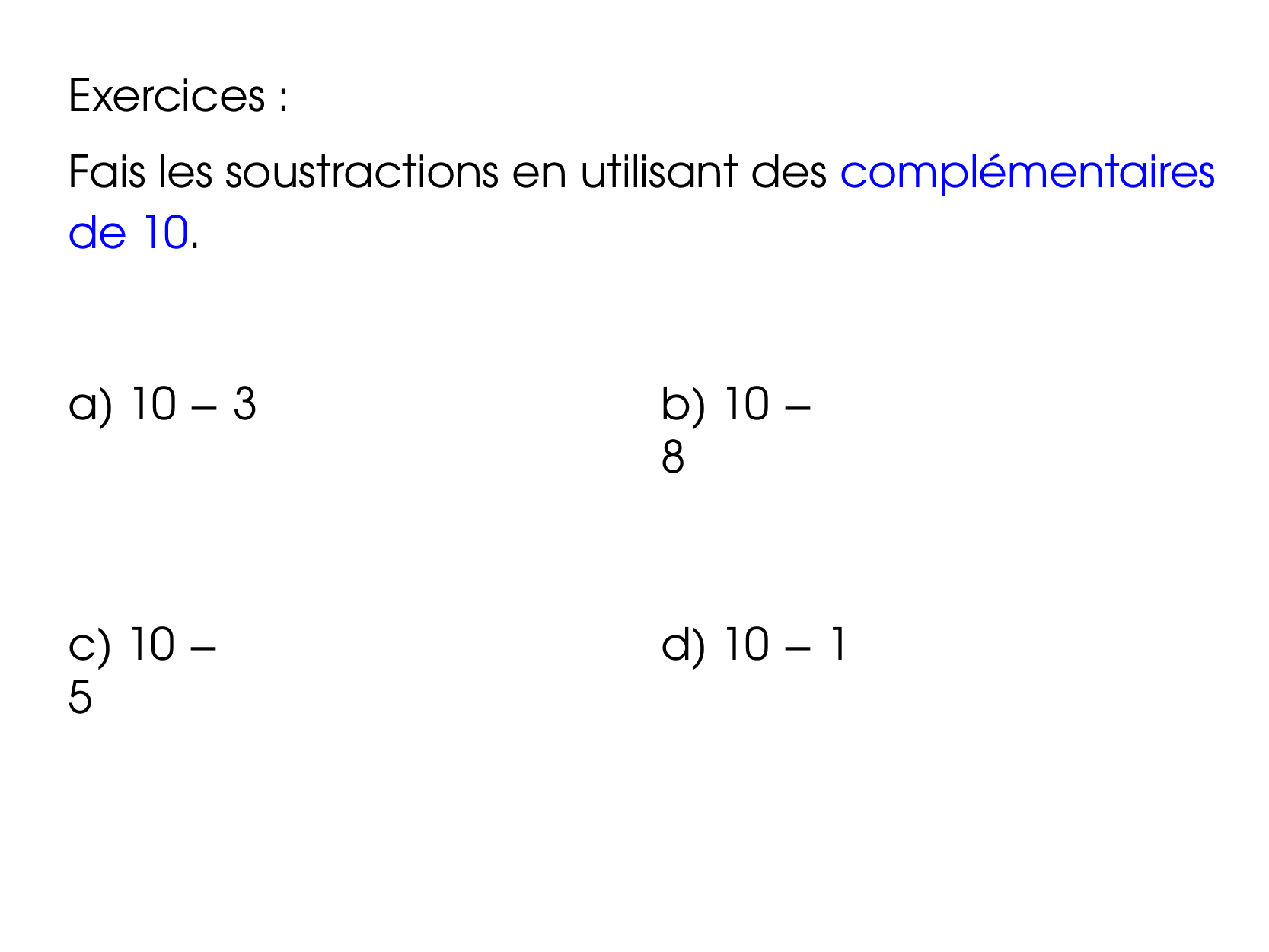

Exercices :
Fais les soustractions en utilisant des complémentaires de 10.
a) 10 − 3
b) 10 − 8
c) 10 − 5
d) 10 − 1